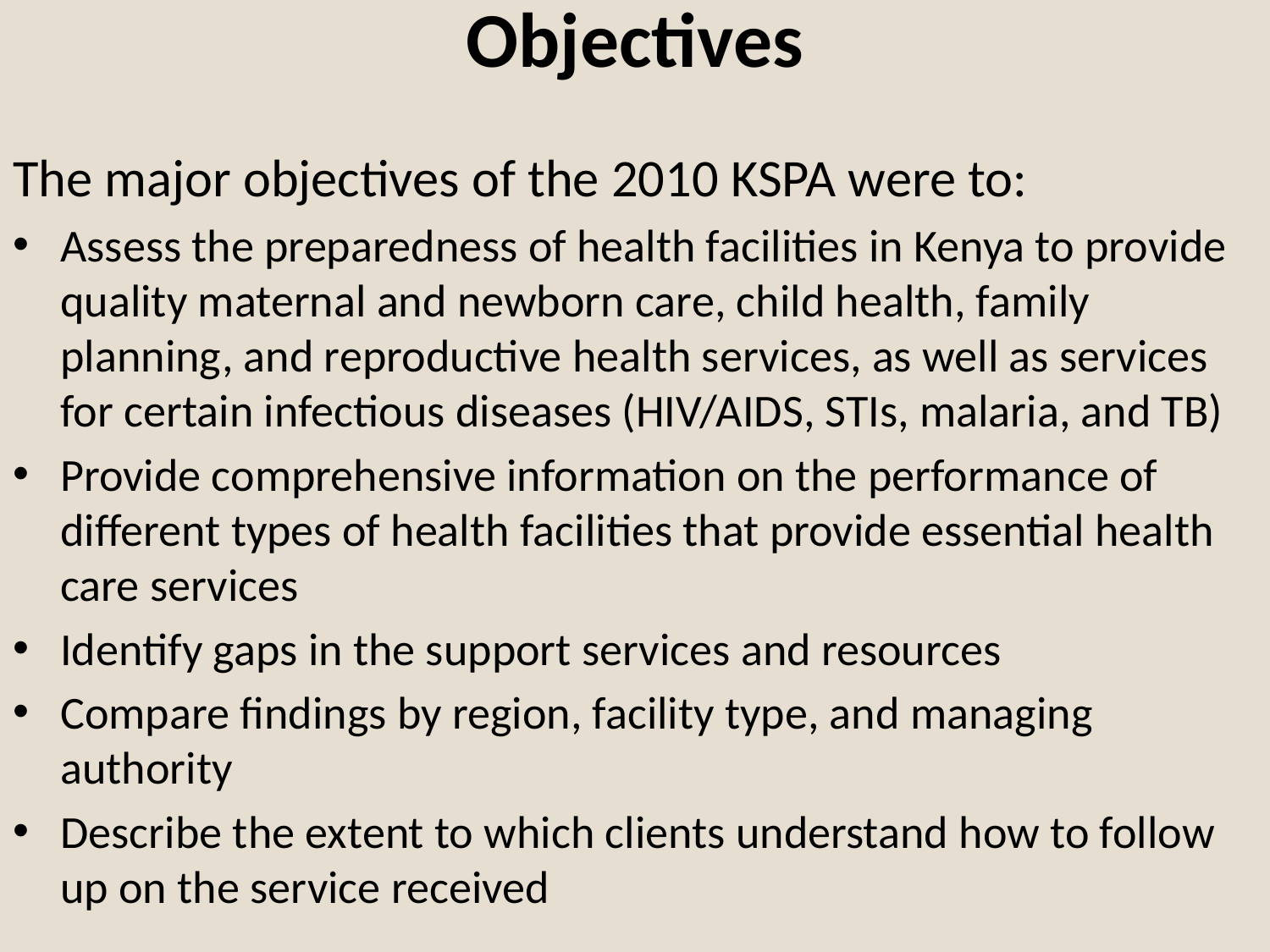

# Objectives
The major objectives of the 2010 KSPA were to:
Assess the preparedness of health facilities in Kenya to provide quality maternal and newborn care, child health, family planning, and reproductive health services, as well as services for certain infectious diseases (HIV/AIDS, STIs, malaria, and TB)
Provide comprehensive information on the performance of different types of health facilities that provide essential health care services
Identify gaps in the support services and resources
Compare findings by region, facility type, and managing authority
Describe the extent to which clients understand how to follow up on the service received